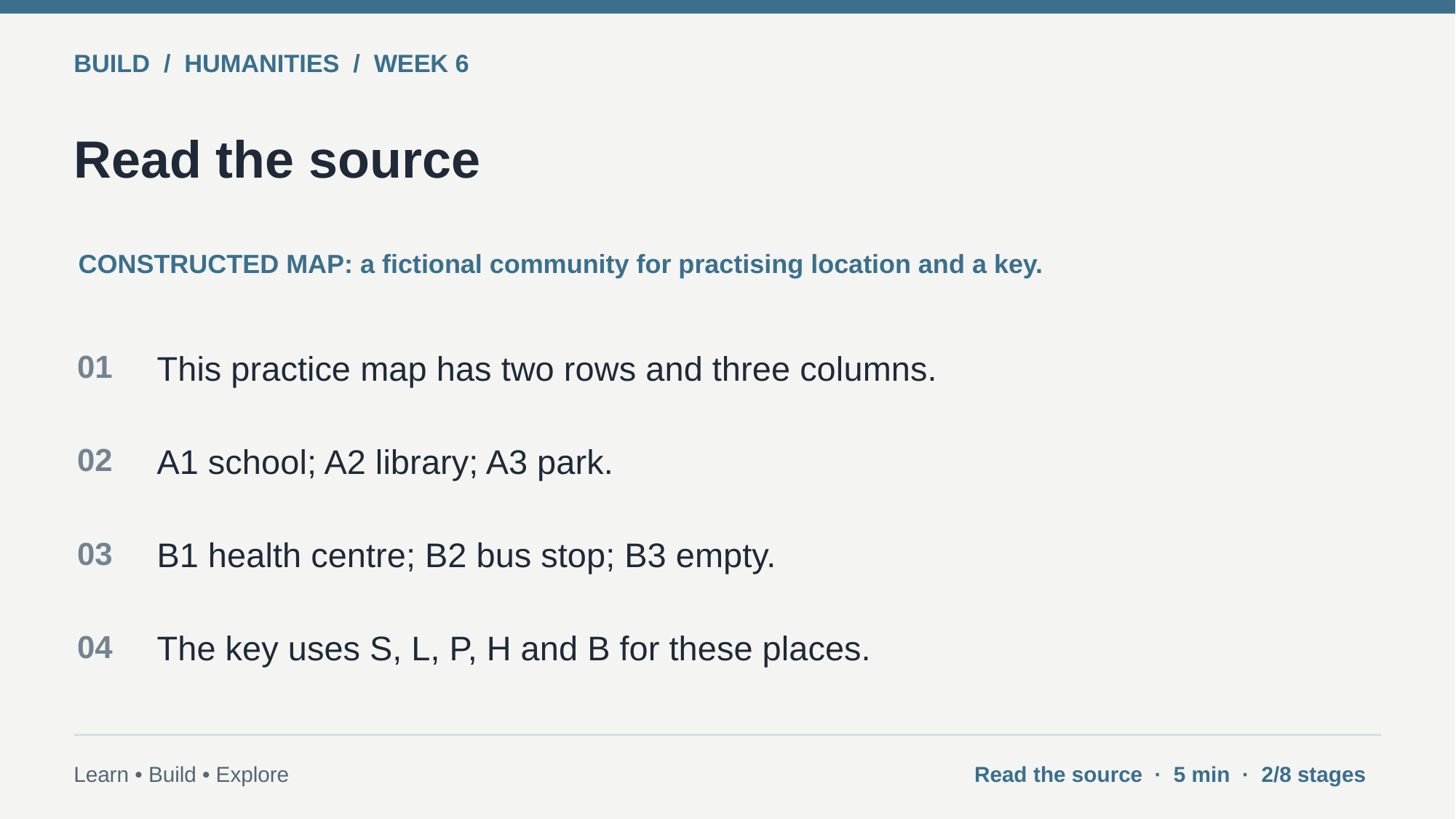

BUILD  /  HUMANITIES  /  WEEK 6
Read the source
CONSTRUCTED MAP: a fictional community for practising location and a key.
01
This practice map has two rows and three columns.
02
A1 school; A2 library; A3 park.
03
B1 health centre; B2 bus stop; B3 empty.
04
The key uses S, L, P, H and B for these places.

Learn • Build • Explore
Read the source  ·  5 min  ·  2/8 stages